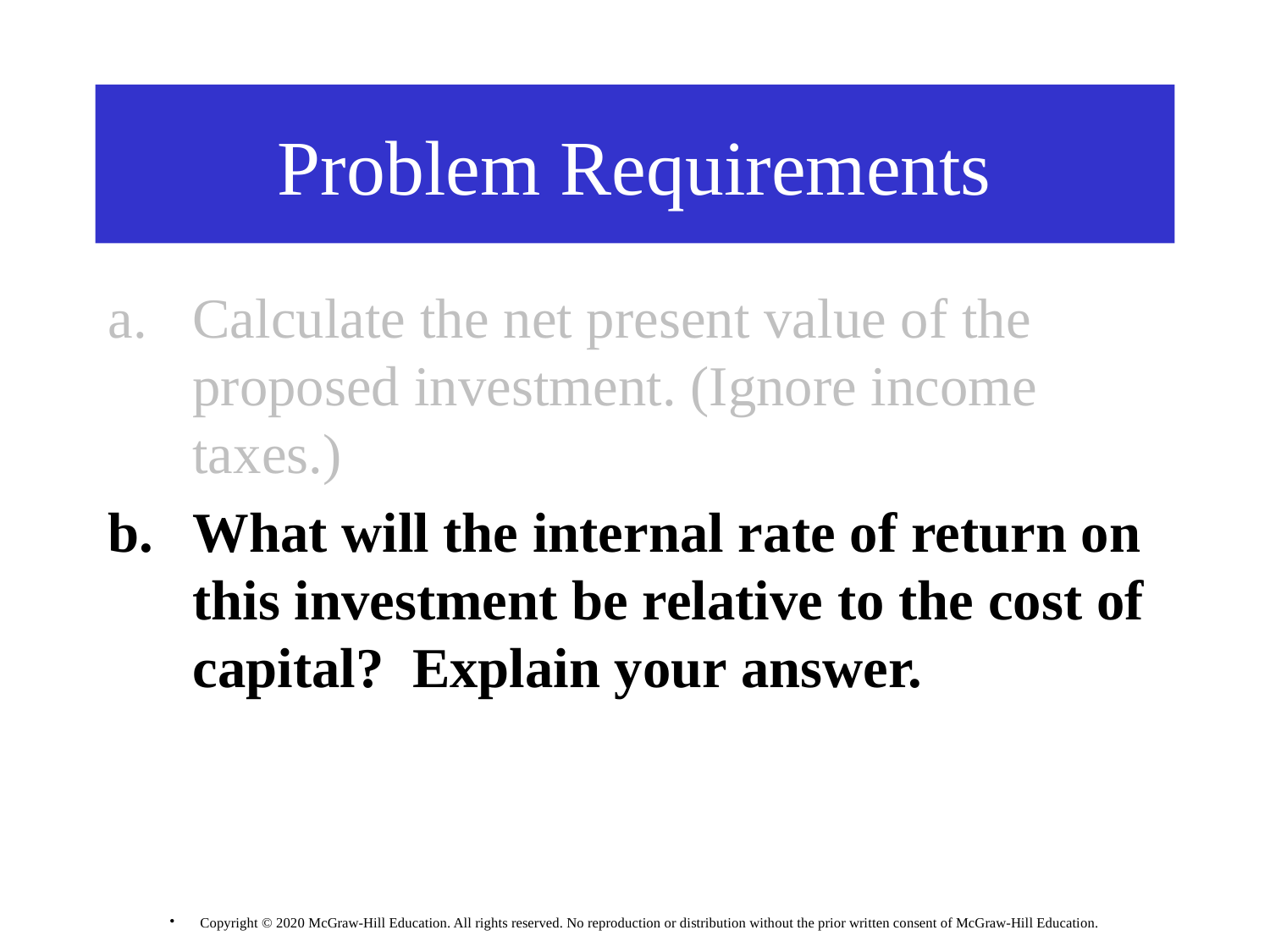

# Problem Requirements
Calculate the net present value of the proposed investment. (Ignore income taxes.)
What will the internal rate of return on this investment be relative to the cost of capital?  Explain your answer.